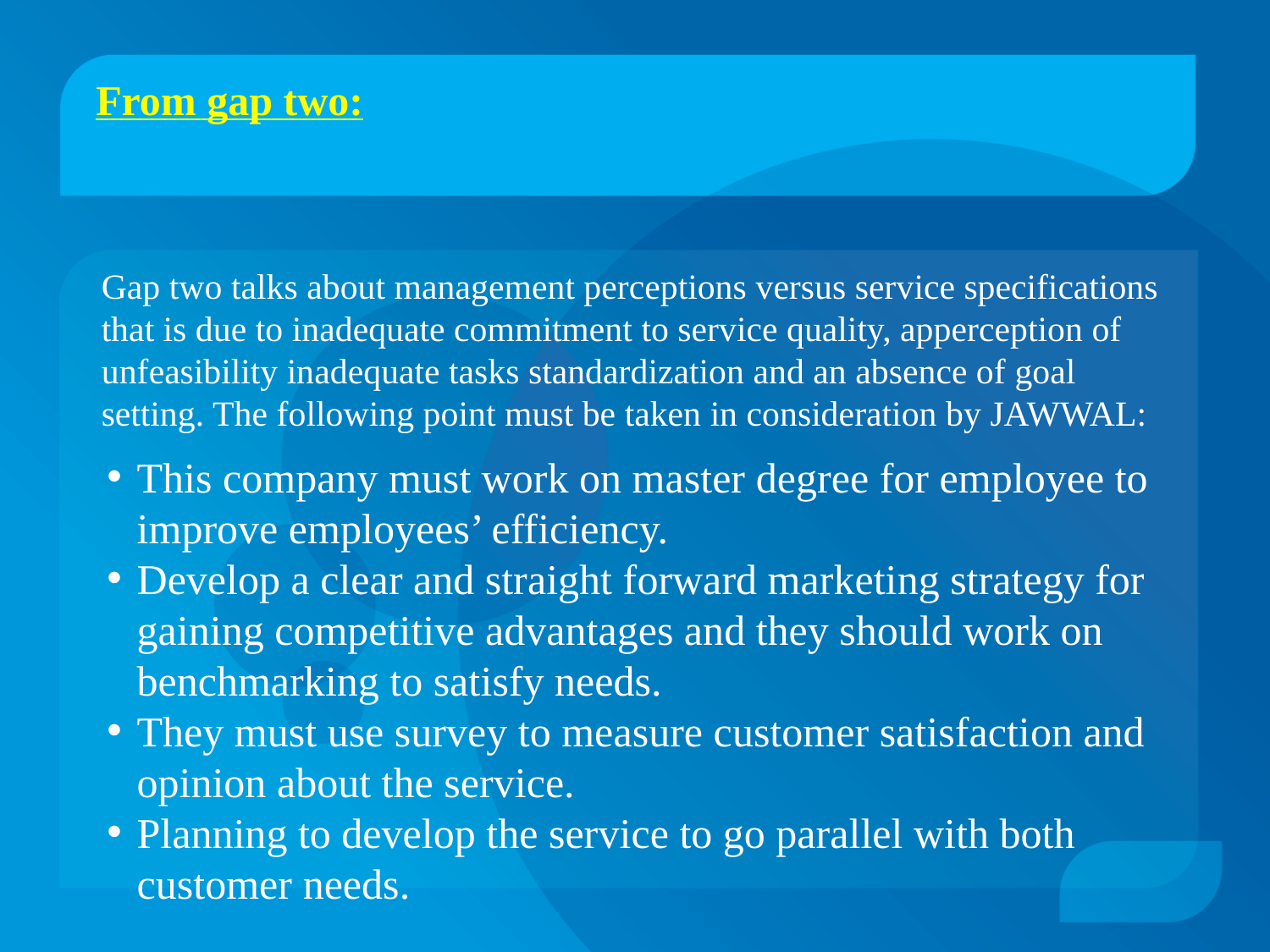

From gap two:

Gap two talks about management perceptions versus service specifications that is due to inadequate commitment to service quality, apperception of unfeasibility inadequate tasks standardization and an absence of goal setting. The following point must be taken in consideration by JAWWAL:

This company must work on master degree for employee to improve employees’ efficiency.
Develop a clear and straight forward marketing strategy for gaining competitive advantages and they should work on benchmarking to satisfy needs.
They must use survey to measure customer satisfaction and opinion about the service.
Planning to develop the service to go parallel with both customer needs.